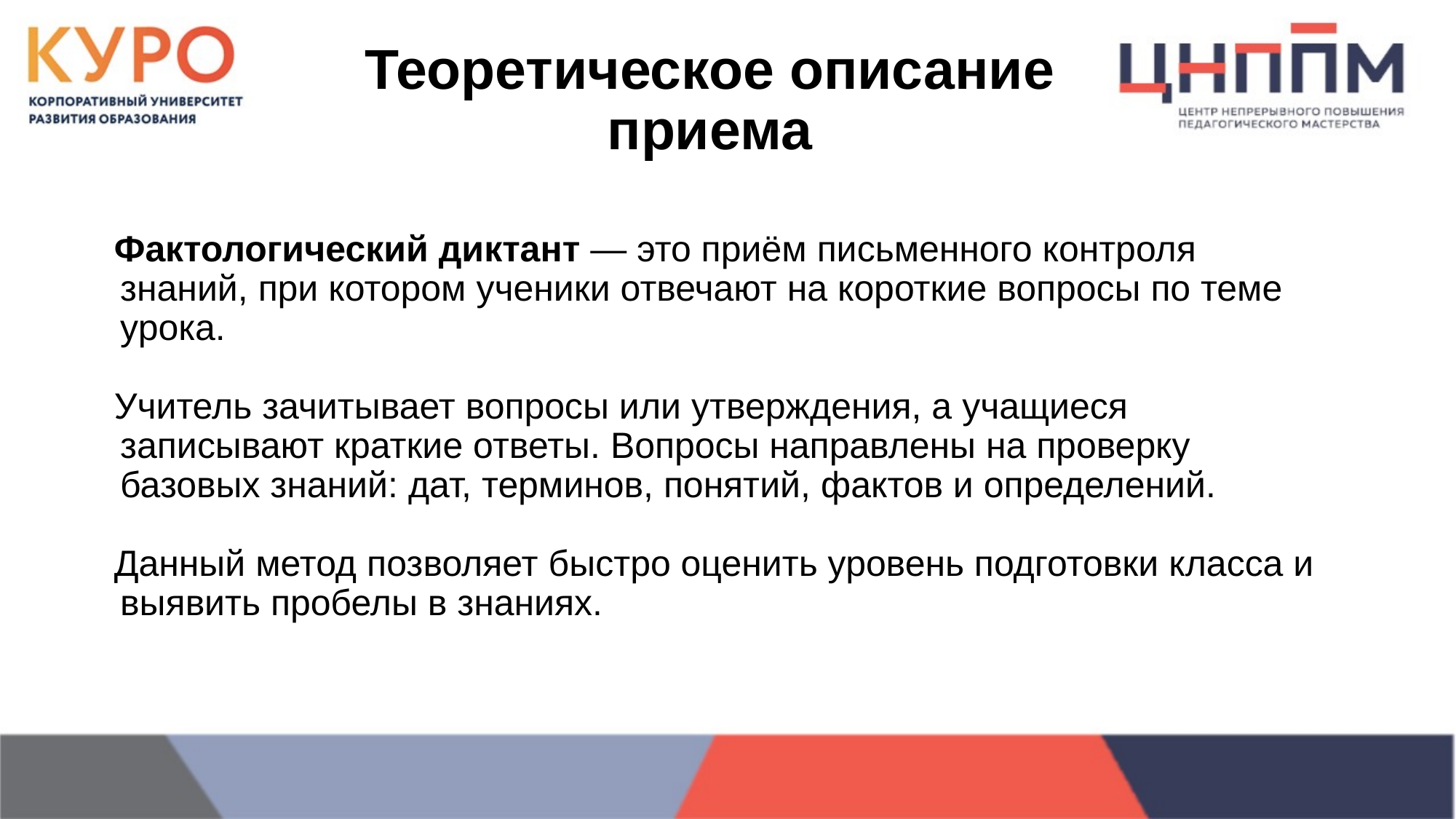

# Теоретическое описание приема
Фактологический диктант — это приём письменного контроля знаний, при котором ученики отвечают на короткие вопросы по теме урока.

Учитель зачитывает вопросы или утверждения, а учащиеся записывают краткие ответы. Вопросы направлены на проверку базовых знаний: дат, терминов, понятий, фактов и определений.

Данный метод позволяет быстро оценить уровень подготовки класса и выявить пробелы в знаниях.